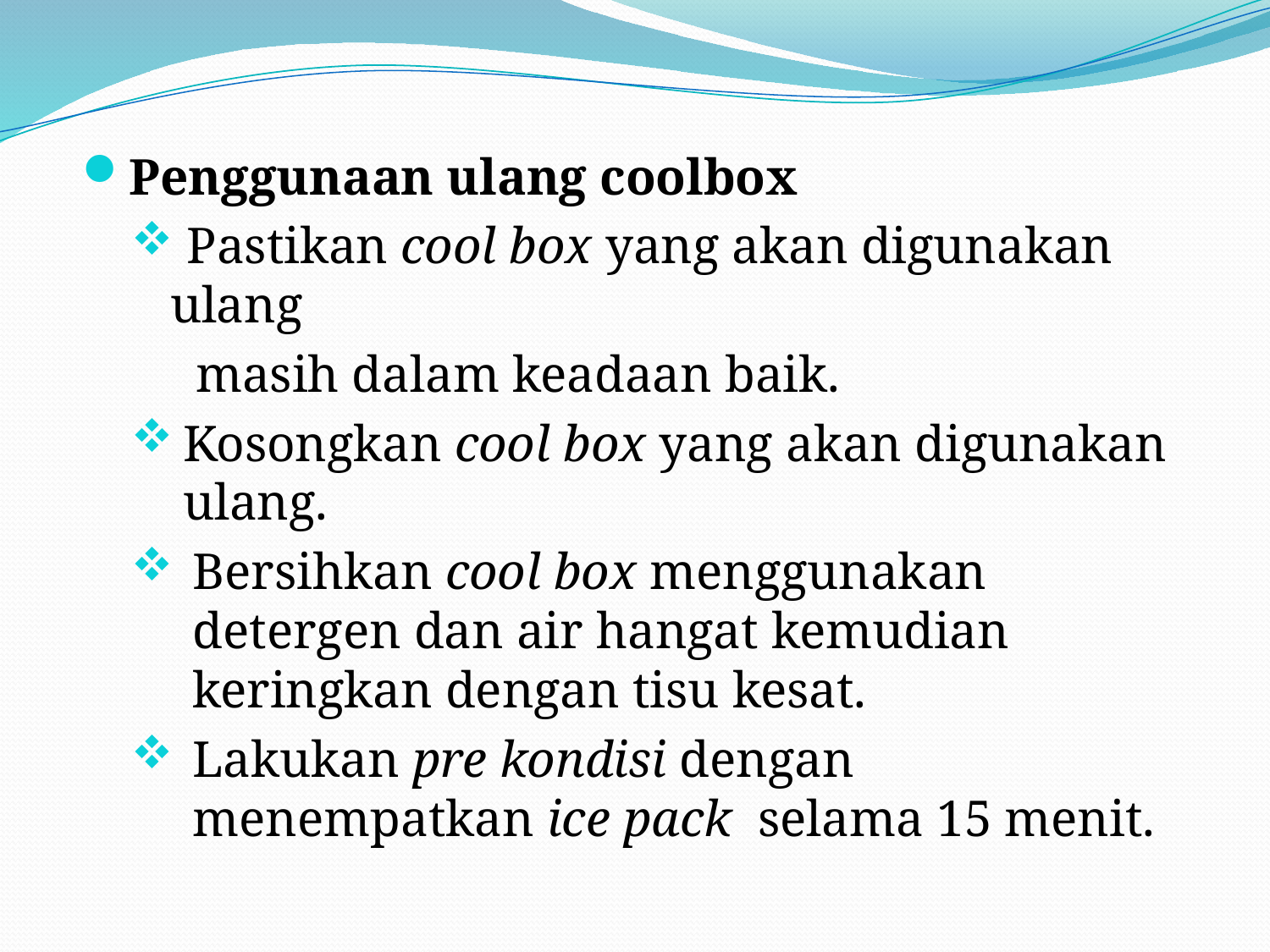

Penggunaan ulang coolbox
 Pastikan cool box yang akan digunakan ulang
     masih dalam keadaan baik.
Kosongkan cool box yang akan digunakan ulang.
Bersihkan cool box menggunakan detergen dan air hangat kemudian keringkan dengan tisu kesat.
Lakukan pre kondisi dengan menempatkan ice pack  selama 15 menit.